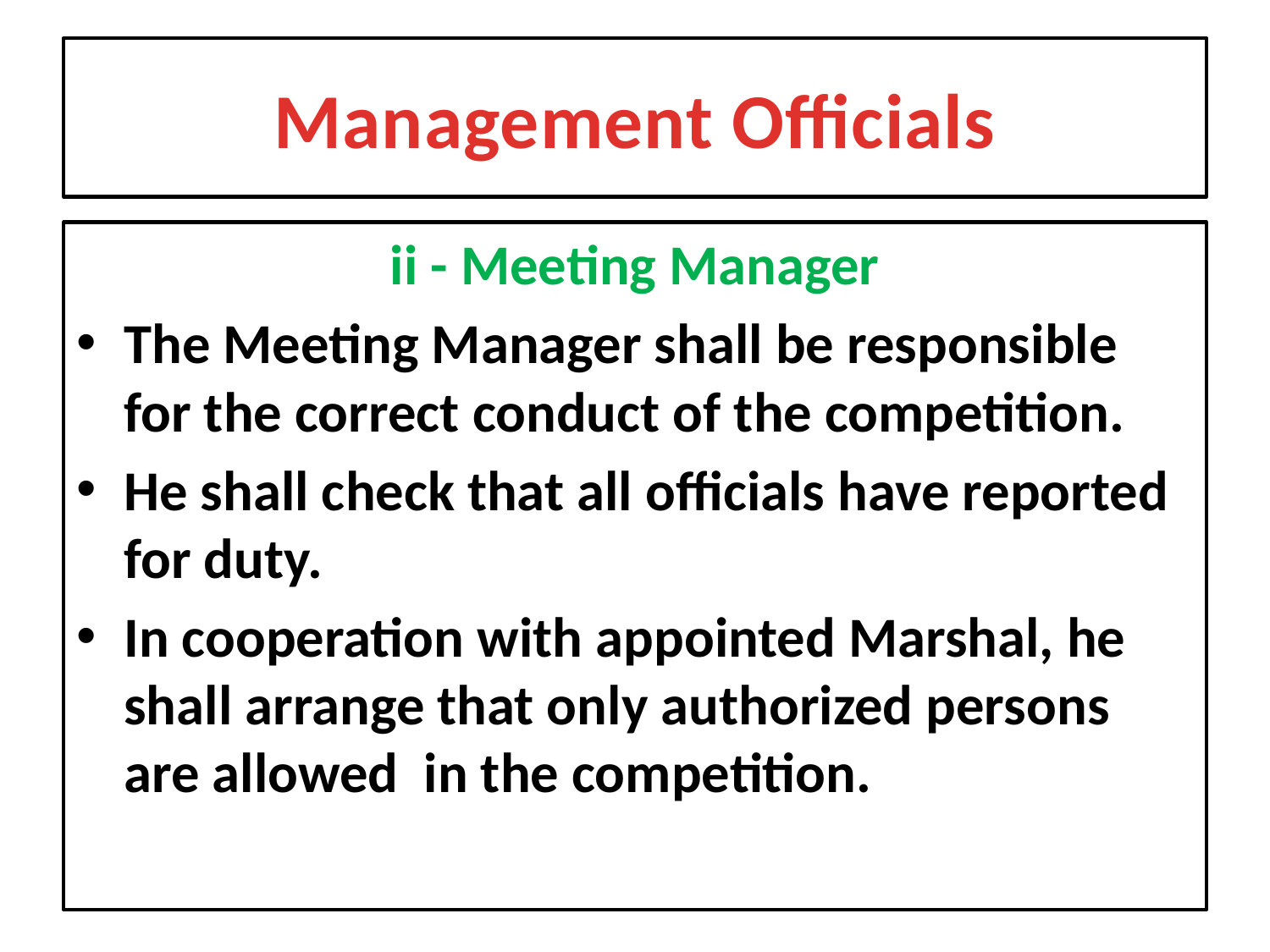

# Management Officials
ii - Meeting Manager
The Meeting Manager shall be responsible for the correct conduct of the competition.
He shall check that all officials have reported for duty.
In cooperation with appointed Marshal, he shall arrange that only authorized persons are allowed  in the competition.